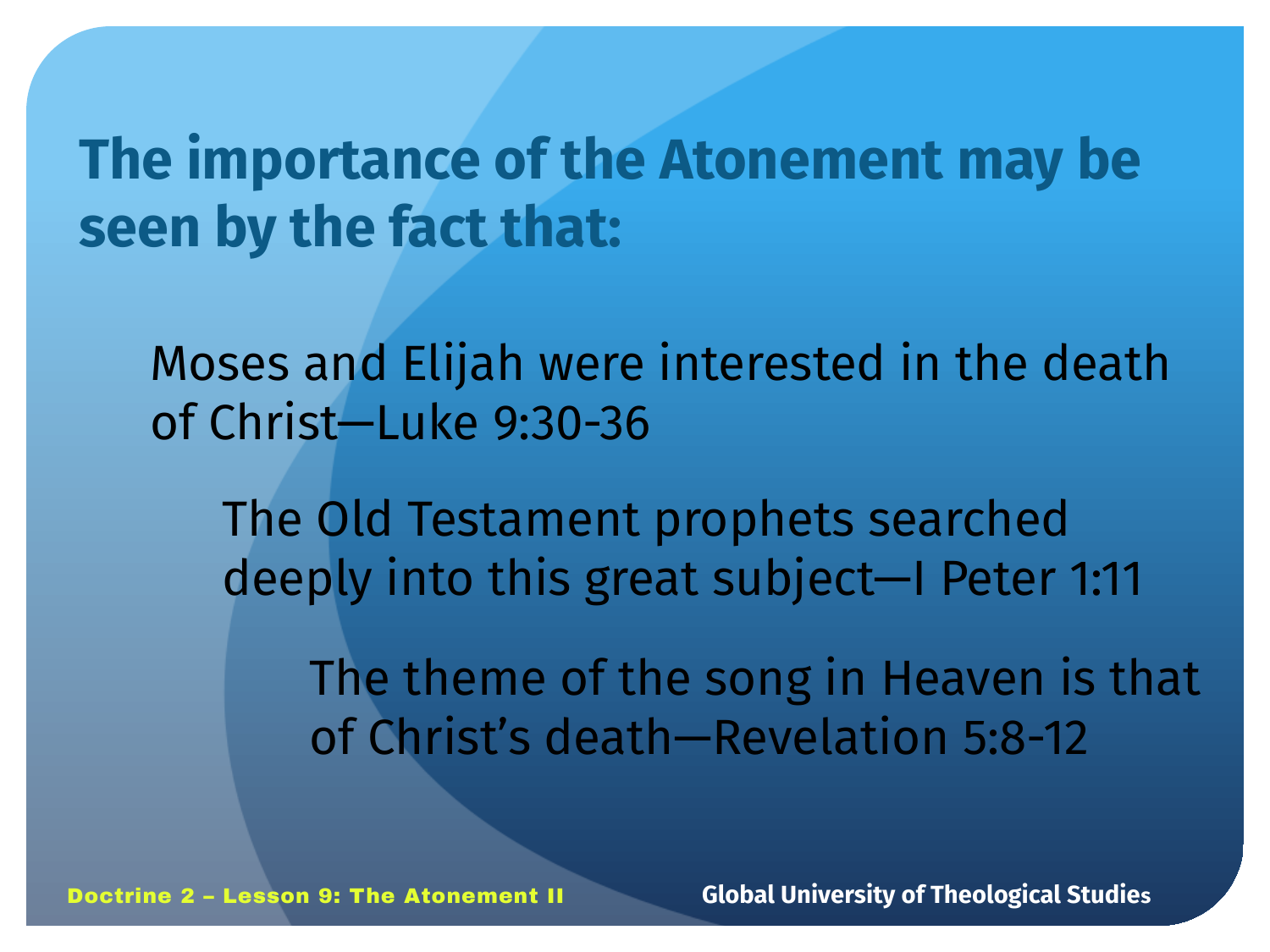

The importance of the Atonement may be seen by the fact that:
Moses and Elijah were interested in the death of Christ—Luke 9:30-36
The Old Testament prophets searched deeply into this great subject—I Peter 1:11
The theme of the song in Heaven is that of Christ’s death—Revelation 5:8-12
Doctrine 2 – Lesson 9: The Atonement II		Global University of Theological Studies